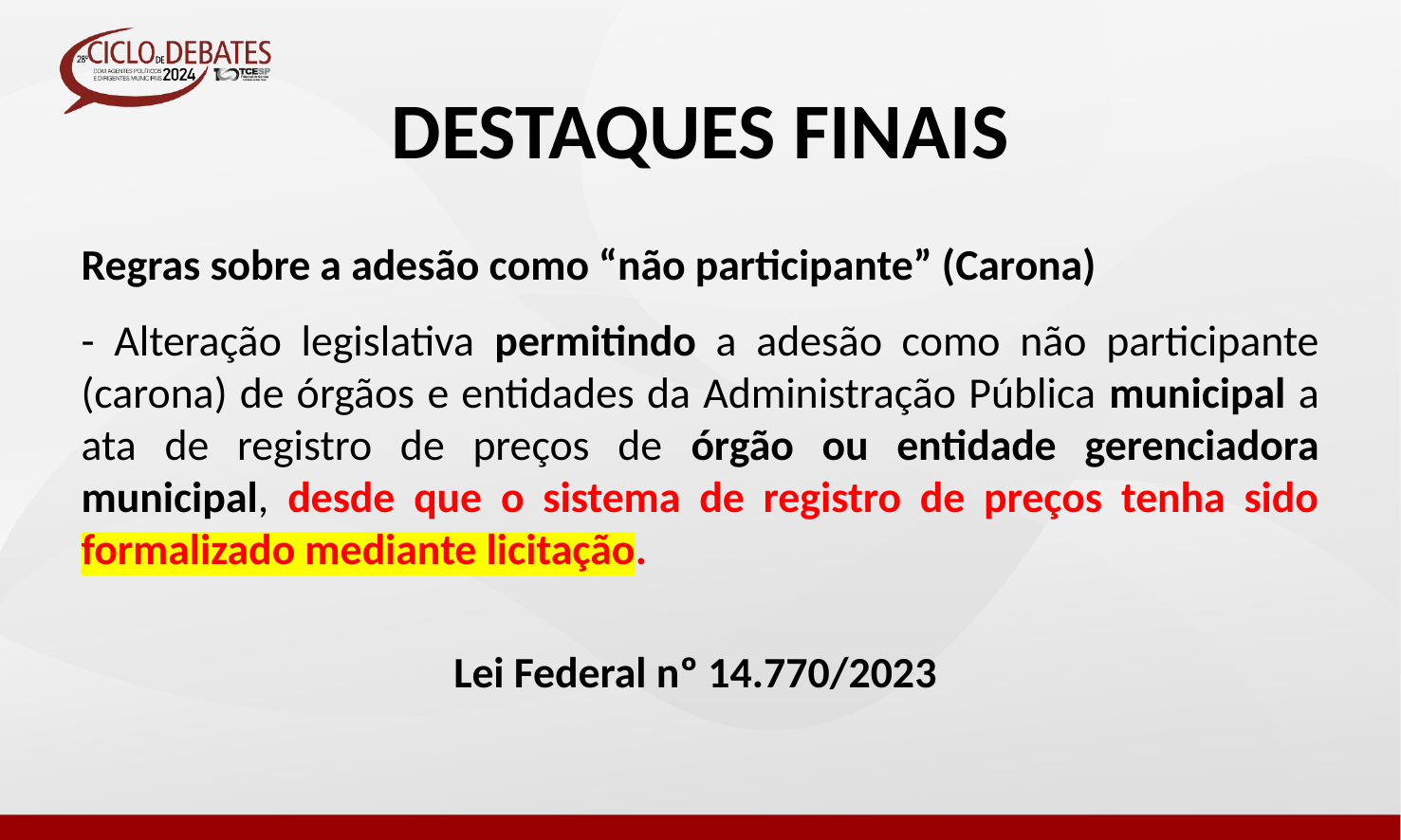

DESTAQUES FINAIS
Regras sobre a adesão como “não participante” (Carona)
- Alteração legislativa permitindo a adesão como não participante (carona) de órgãos e entidades da Administração Pública municipal a ata de registro de preços de órgão ou entidade gerenciadora municipal, desde que o sistema de registro de preços tenha sido formalizado mediante licitação.

Lei Federal nº 14.770/2023